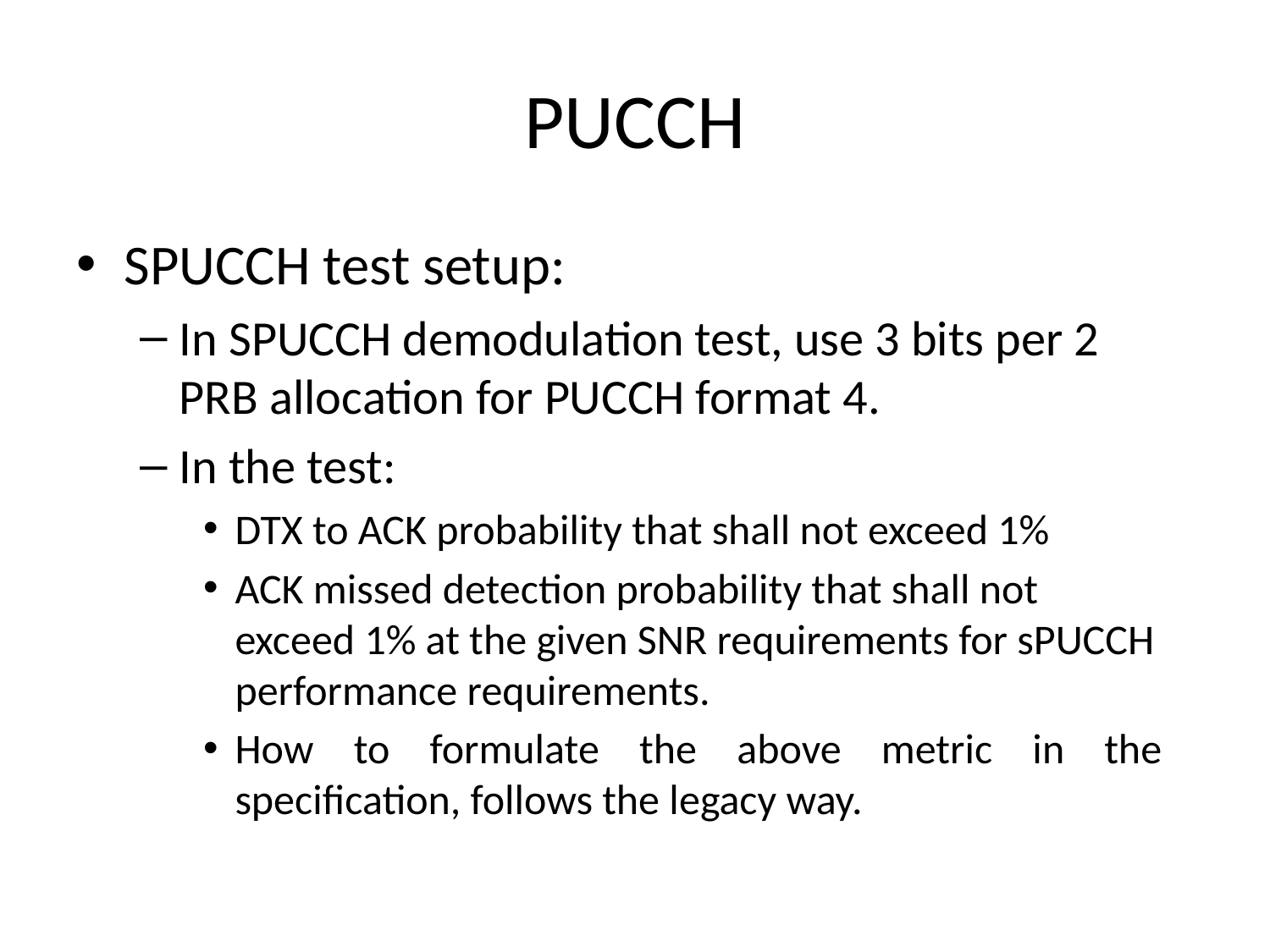

# PUCCH
SPUCCH test setup:
In SPUCCH demodulation test, use 3 bits per 2 PRB allocation for PUCCH format 4.
In the test:
DTX to ACK probability that shall not exceed 1%
ACK missed detection probability that shall not exceed 1% at the given SNR requirements for sPUCCH performance requirements.
How to formulate the above metric in the specification, follows the legacy way.